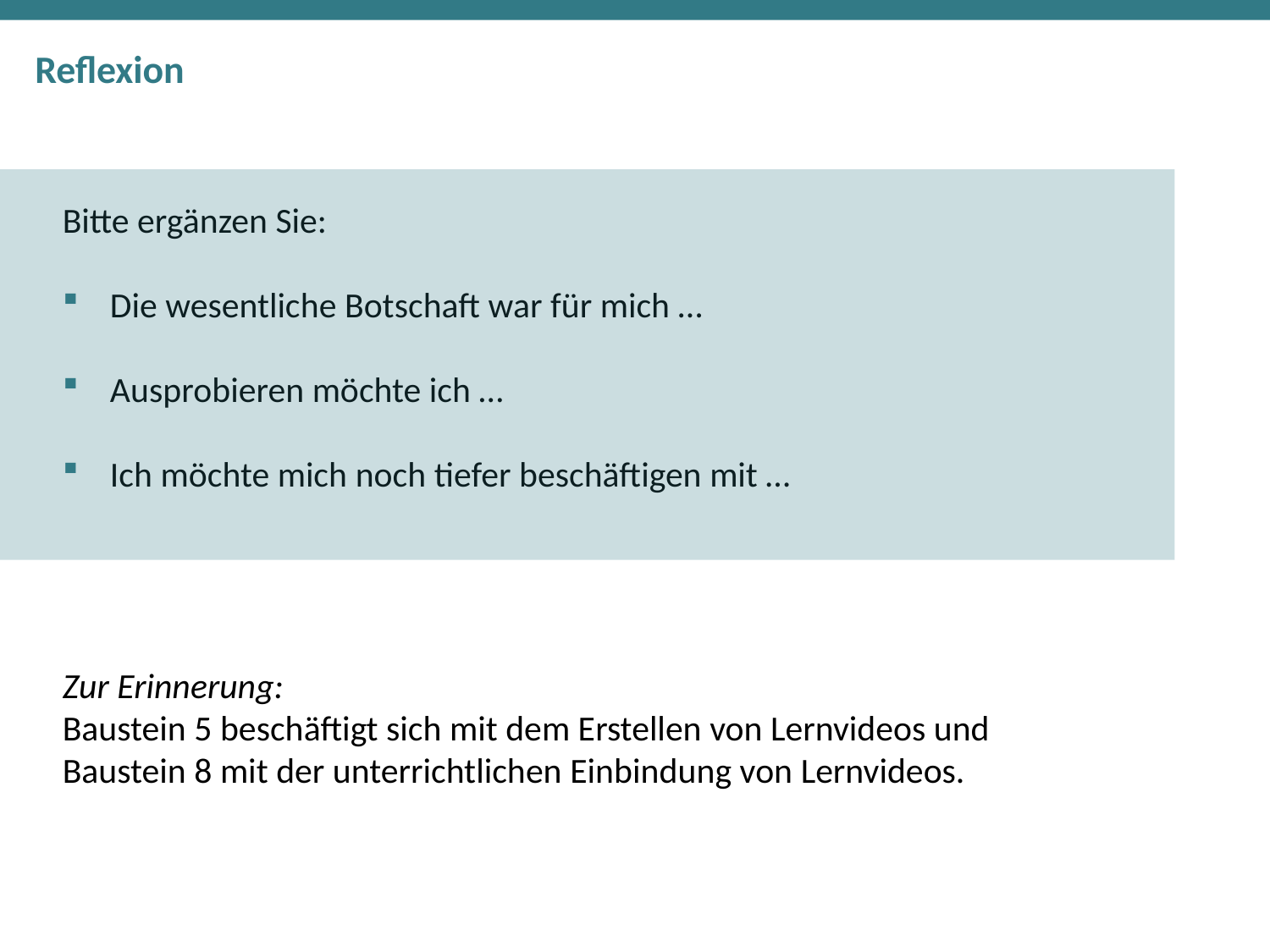

# Reflexion

Bitte ergänzen Sie:

Die wesentliche Botschaft war für mich …

Ausprobieren möchte ich …

Ich möchte mich noch tiefer beschäftigen mit …

Zur Erinnerung:
Baustein 5 beschäftigt sich mit dem Erstellen von Lernvideos und
Baustein 8 mit der unterrichtlichen Einbindung von Lernvideos.